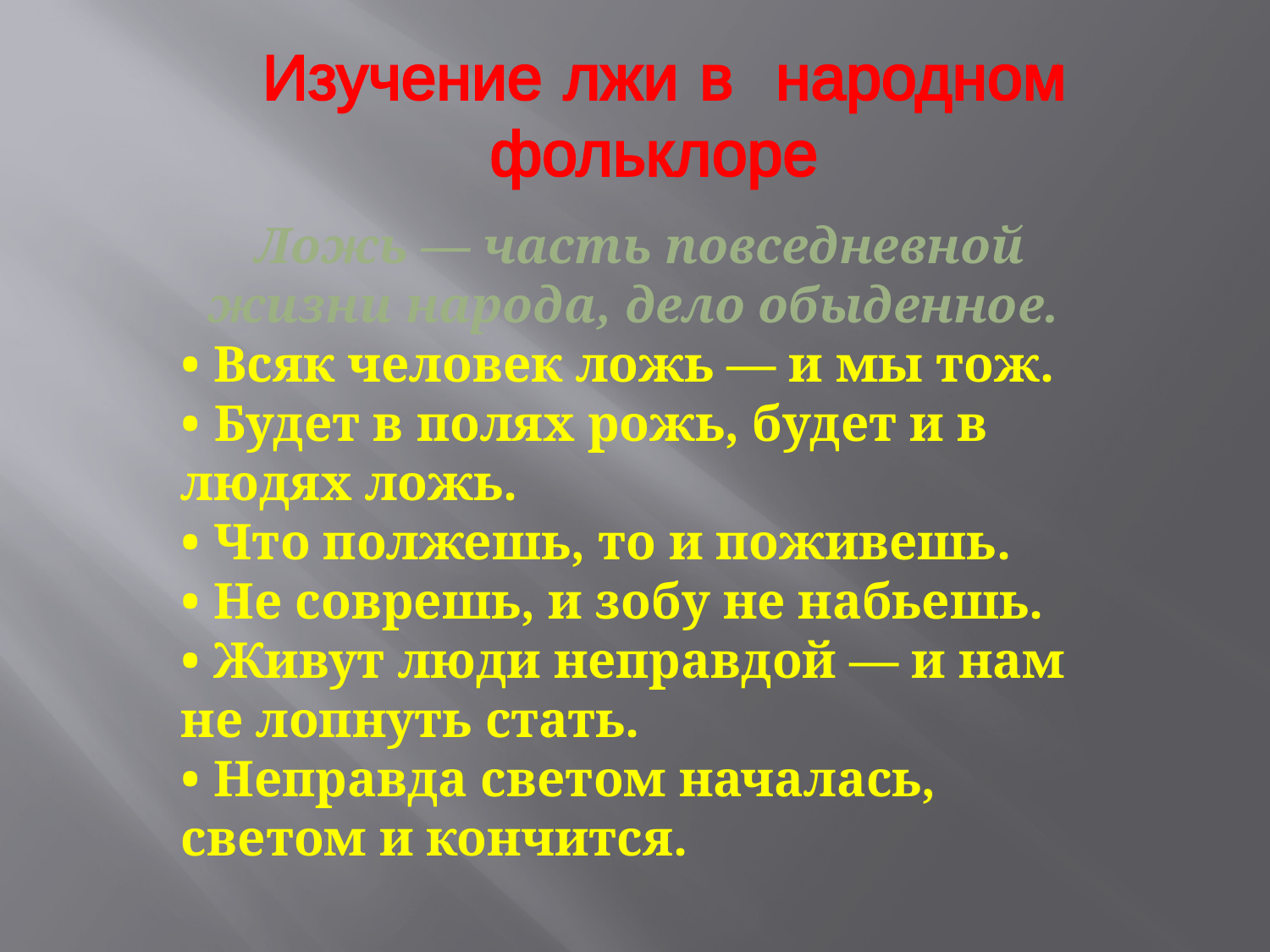

Изучение лжи в  народном фольклоре

Ложь — часть повседневной жизни народа, дело обыденное.
• Всяк человек ложь — и мы тож.
• Будет в полях рожь, будет и в людях ложь.
• Что полжешь, то и поживешь.
• Не соврешь, и зобу не набьешь.
• Живут люди неправдой — и нам не лопнуть стать.
• Неправда светом началась, светом и кончится.